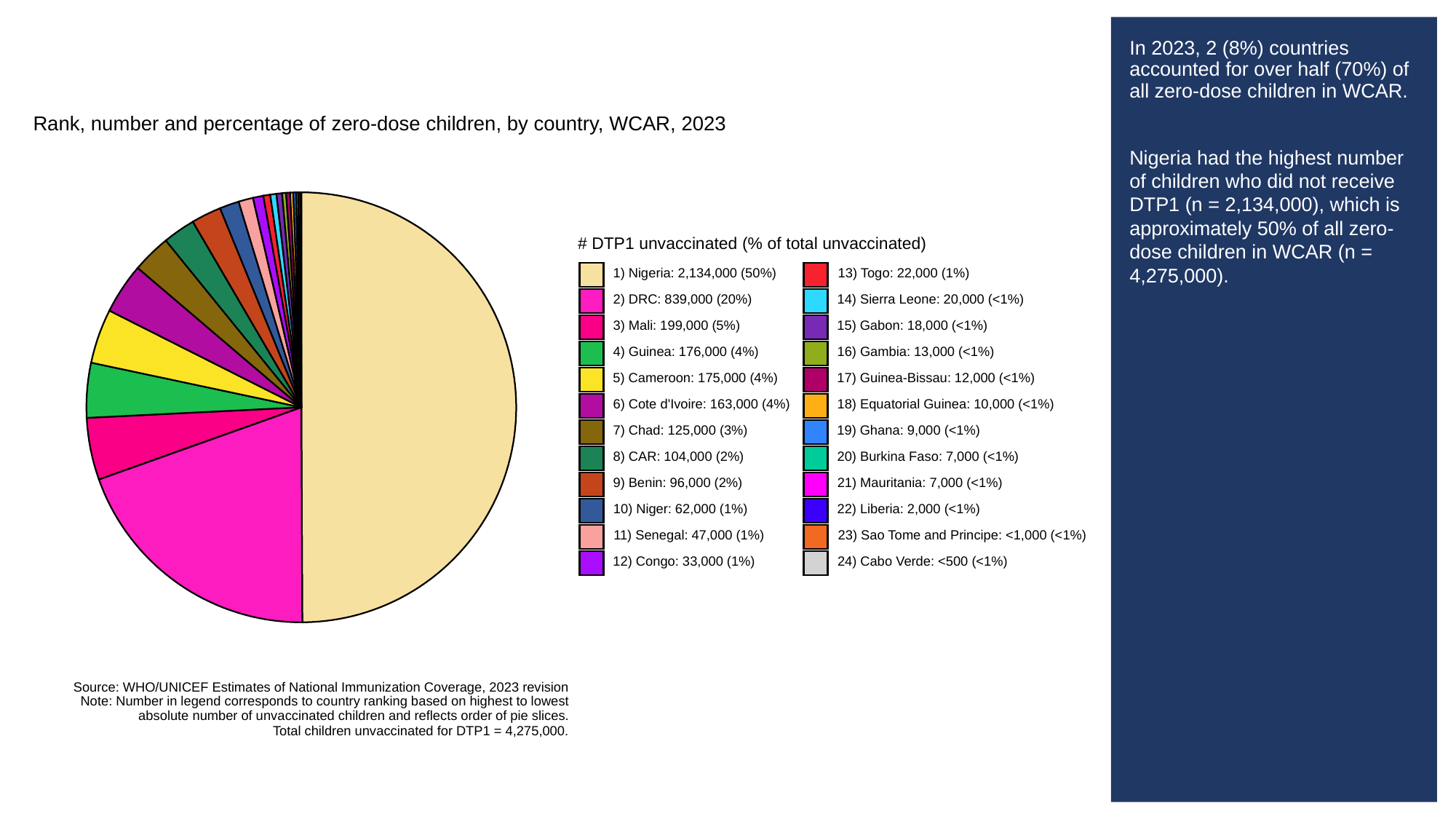

# In 2023, 2 (8%) countries accounted for over half (70%) of all zero-dose children in WCAR.

Nigeria had the highest number of children who did not receive DTP1 (n = 2,134,000), which is approximately 50% of all zero-dose children in WCAR (n = 4,275,000).

Rank, number and percentage of zero-dose children, by country, WCAR, 2023

# DTP1 unvaccinated (% of total unvaccinated)

1) Nigeria: 2,134,000 (50%)
13) Togo: 22,000 (1%)

2) DRC: 839,000 (20%)
14) Sierra Leone: 20,000 (<1%)

3) Mali: 199,000 (5%)
15) Gabon: 18,000 (<1%)

4) Guinea: 176,000 (4%)
16) Gambia: 13,000 (<1%)

5) Cameroon: 175,000 (4%)
17) Guinea-Bissau: 12,000 (<1%)

6) Cote d'Ivoire: 163,000 (4%)
18) Equatorial Guinea: 10,000 (<1%)

7) Chad: 125,000 (3%)
19) Ghana: 9,000 (<1%)

8) CAR: 104,000 (2%)
20) Burkina Faso: 7,000 (<1%)

9) Benin: 96,000 (2%)
21) Mauritania: 7,000 (<1%)

10) Niger: 62,000 (1%)
22) Liberia: 2,000 (<1%)

11) Senegal: 47,000 (1%)
23) Sao Tome and Principe: <1,000 (<1%)

12) Congo: 33,000 (1%)
24) Cabo Verde: <500 (<1%)
Source: WHO/UNICEF Estimates of National Immunization Coverage, 2023 revision
Note: Number in legend corresponds to country ranking based on highest to lowest
absolute number of unvaccinated children and reflects order of pie slices.
Total children unvaccinated for DTP1 = 4,275,000.